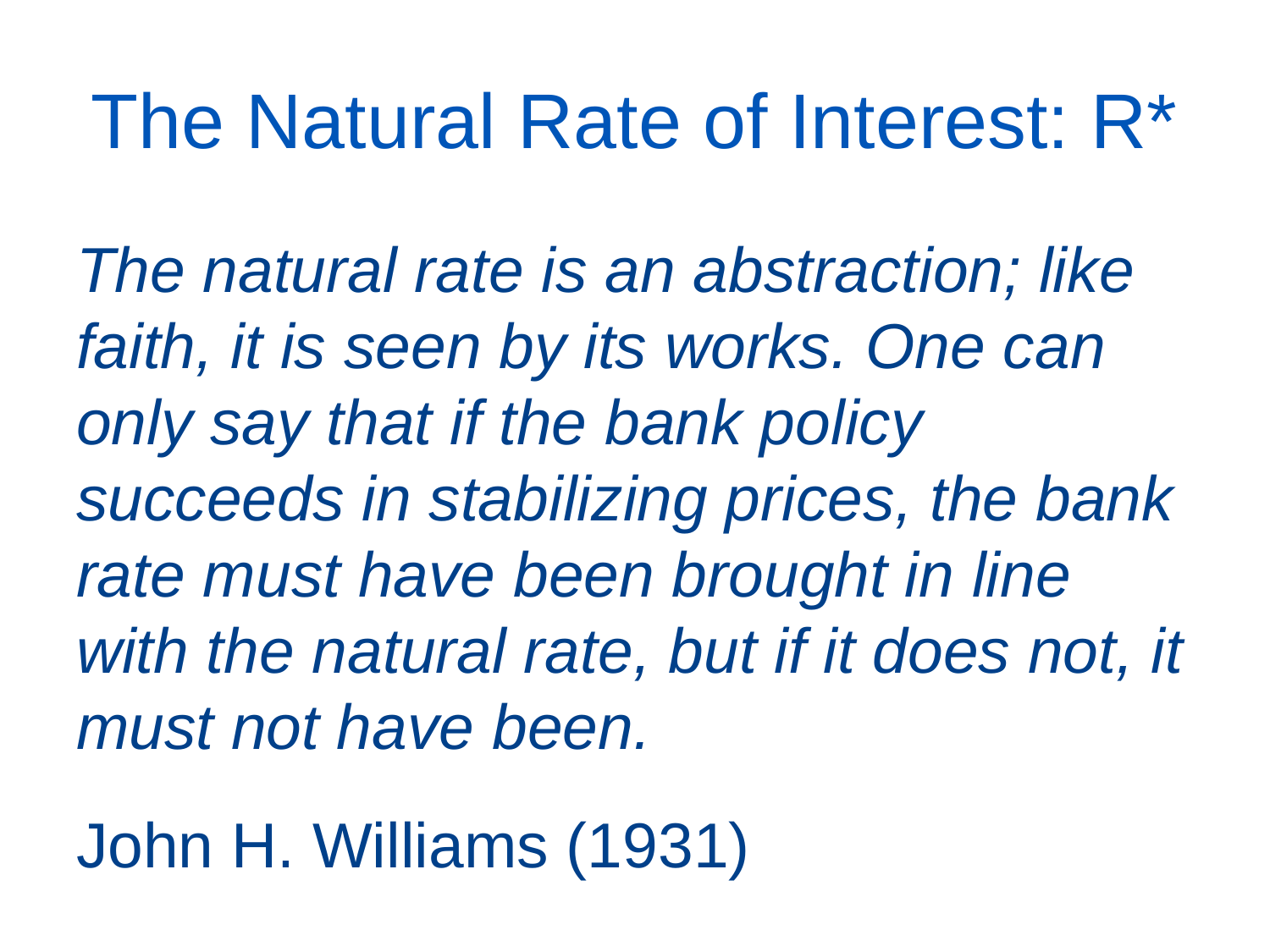

# The Natural Rate of Interest: R*
The natural rate is an abstraction; like faith, it is seen by its works. One can only say that if the bank policy succeeds in stabilizing prices, the bank rate must have been brought in line with the natural rate, but if it does not, it must not have been.

John H. Williams (1931)